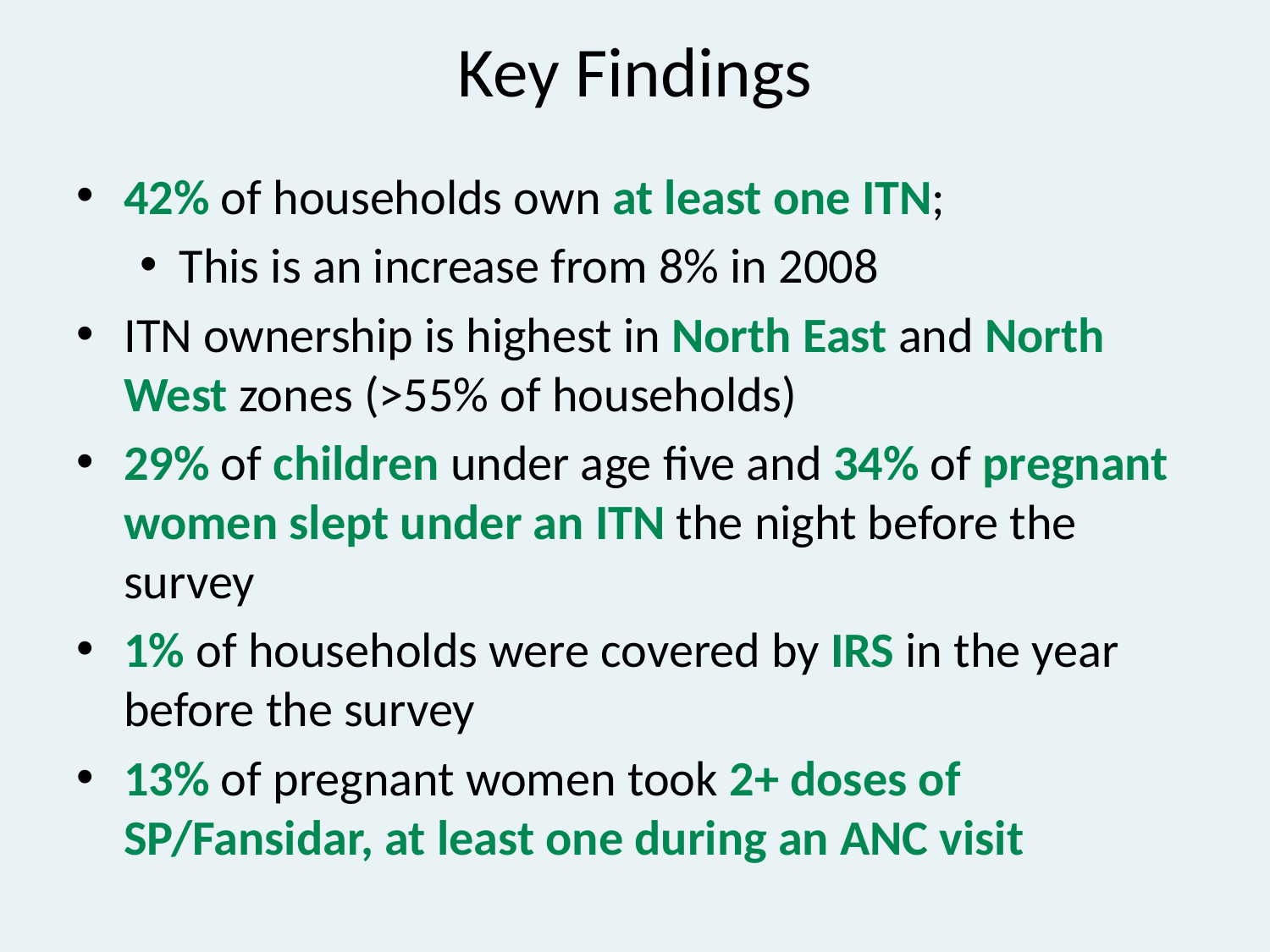

# Key Findings
42% of households own at least one ITN;
This is an increase from 8% in 2008
ITN ownership is highest in North East and North West zones (>55% of households)
29% of children under age five and 34% of pregnant women slept under an ITN the night before the survey
1% of households were covered by IRS in the year before the survey
13% of pregnant women took 2+ doses of SP/Fansidar, at least one during an ANC visit